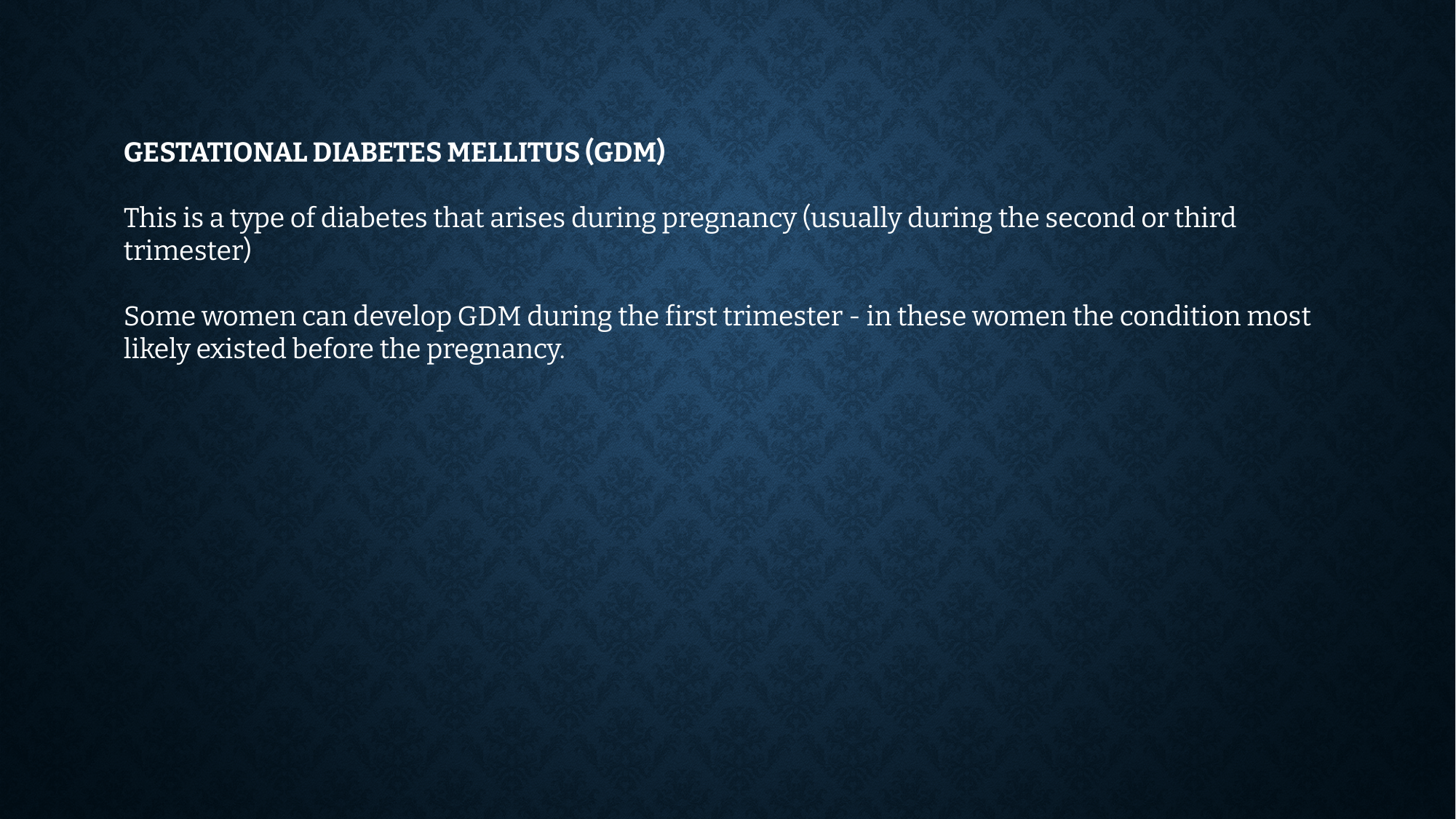

GESTATIONAL DIABETES MELLITUS (GDM)

This is a type of diabetes that arises during pregnancy (usually during the second or third trimester)

Some women can develop GDM during the first trimester - in these women the condition most likely existed before the pregnancy.